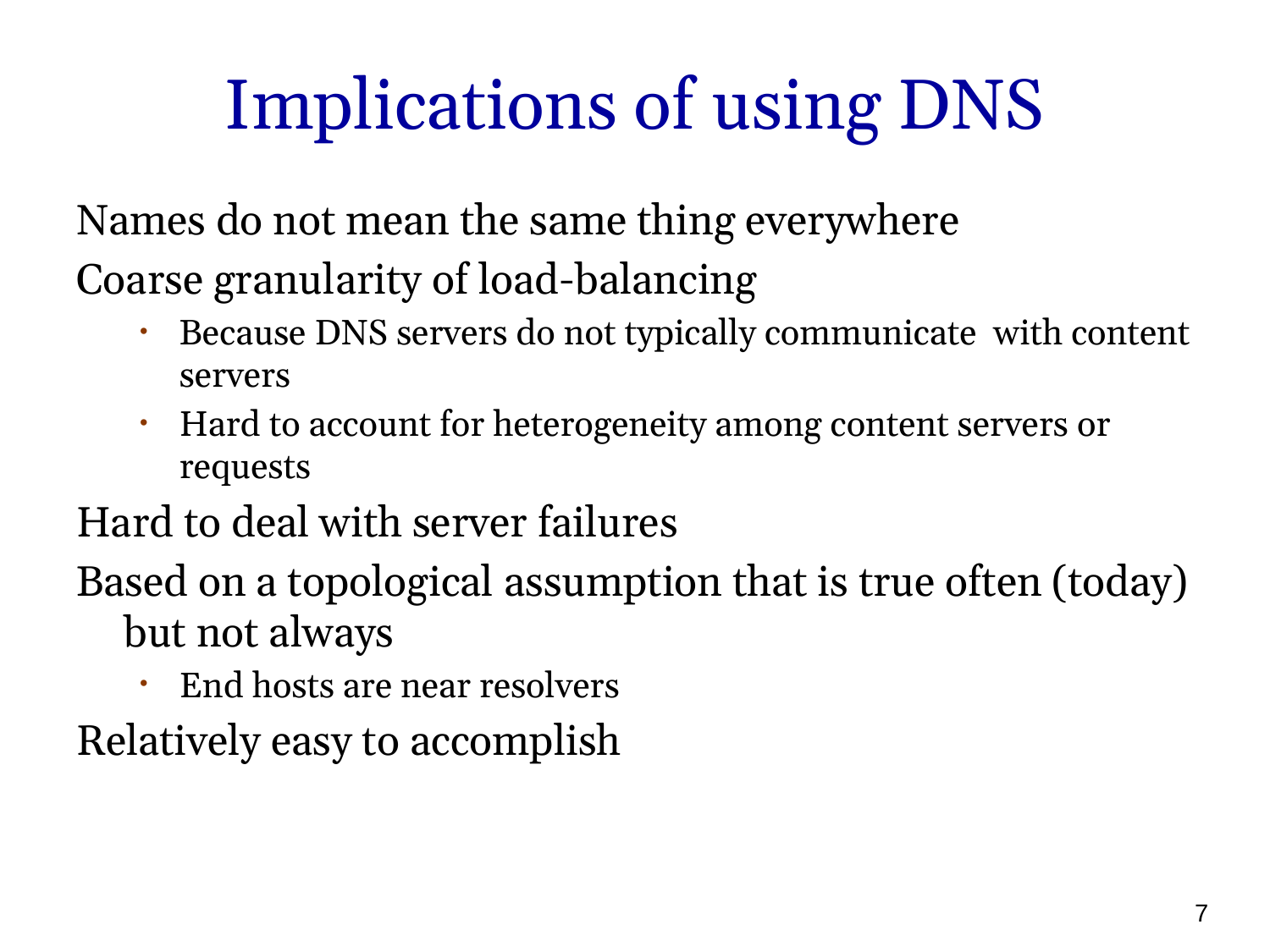

# Implications of using DNS
Names do not mean the same thing everywhere
Coarse granularity of load-balancing
Because DNS servers do not typically communicate  with content servers
Hard to account for heterogeneity among content servers or requests
Hard to deal with server failures
Based on a topological assumption that is true often (today) but not always
End hosts are near resolvers
Relatively easy to accomplish
7